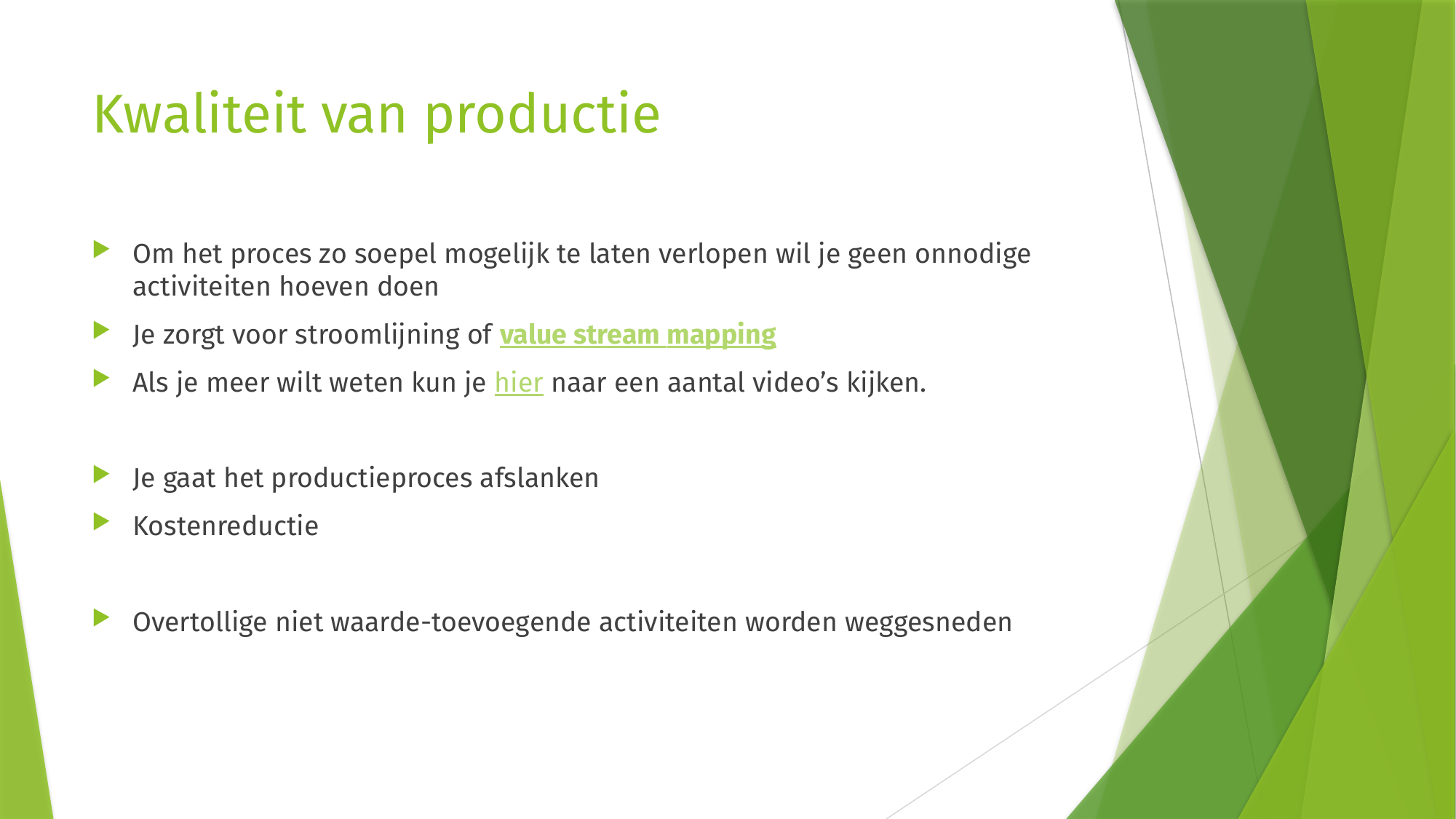

# Kwaliteit van productie
Om het proces zo soepel mogelijk te laten verlopen wil je geen onnodige activiteiten hoeven doen
Je zorgt voor stroomlijning of value stream mapping
Als je meer wilt weten kun je hier naar een aantal video’s kijken.

Je gaat het productieproces afslanken
Kostenreductie

Overtollige niet waarde-toevoegende activiteiten worden weggesneden